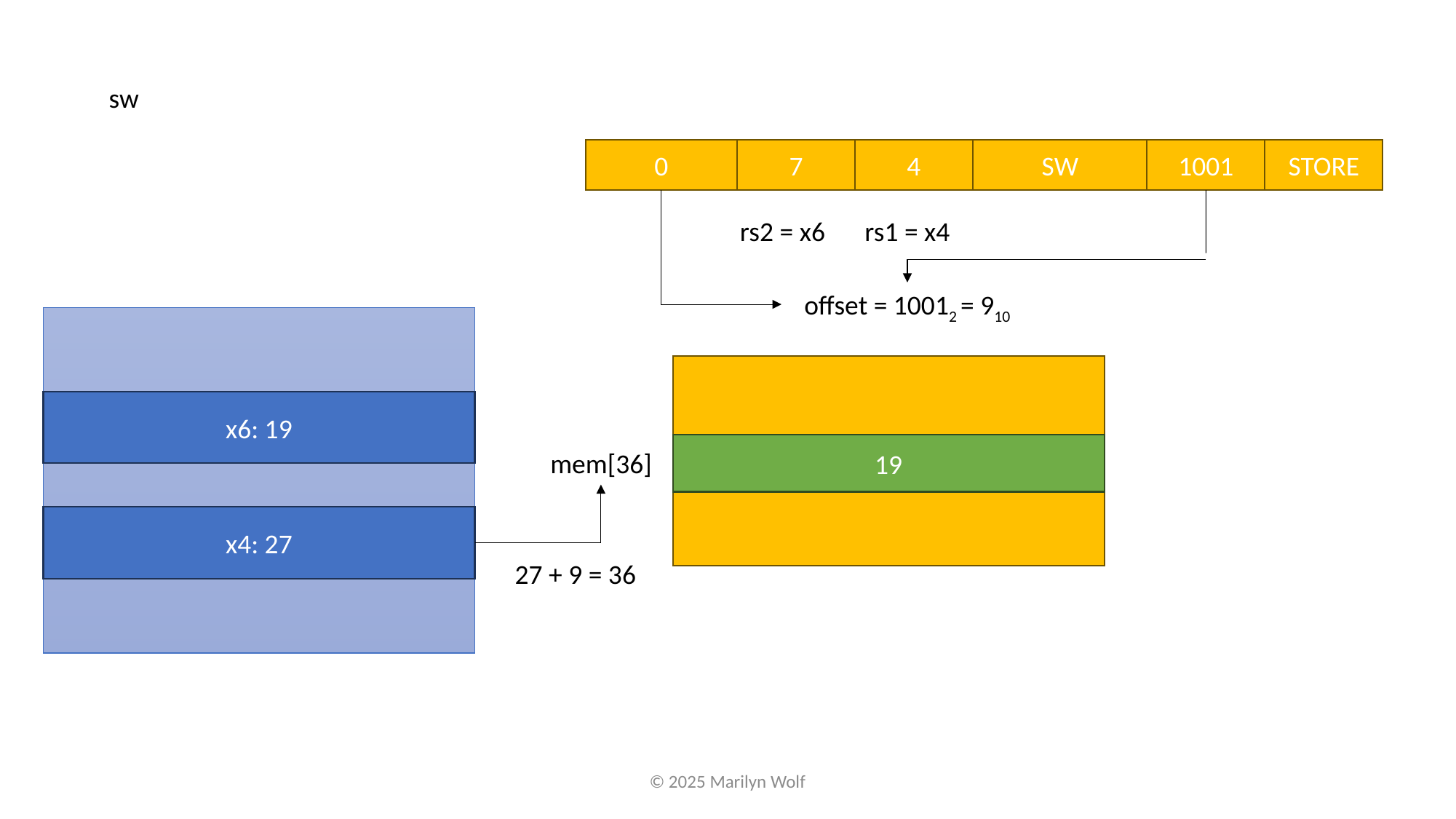

sw
1001
STORE
4
SW
7
0
rs2 = x6
rs1 = x4
offset = 10012 = 910

x6: 19
19
mem[36]
x4: 27
27 + 9 = 36
© 2025 Marilyn Wolf